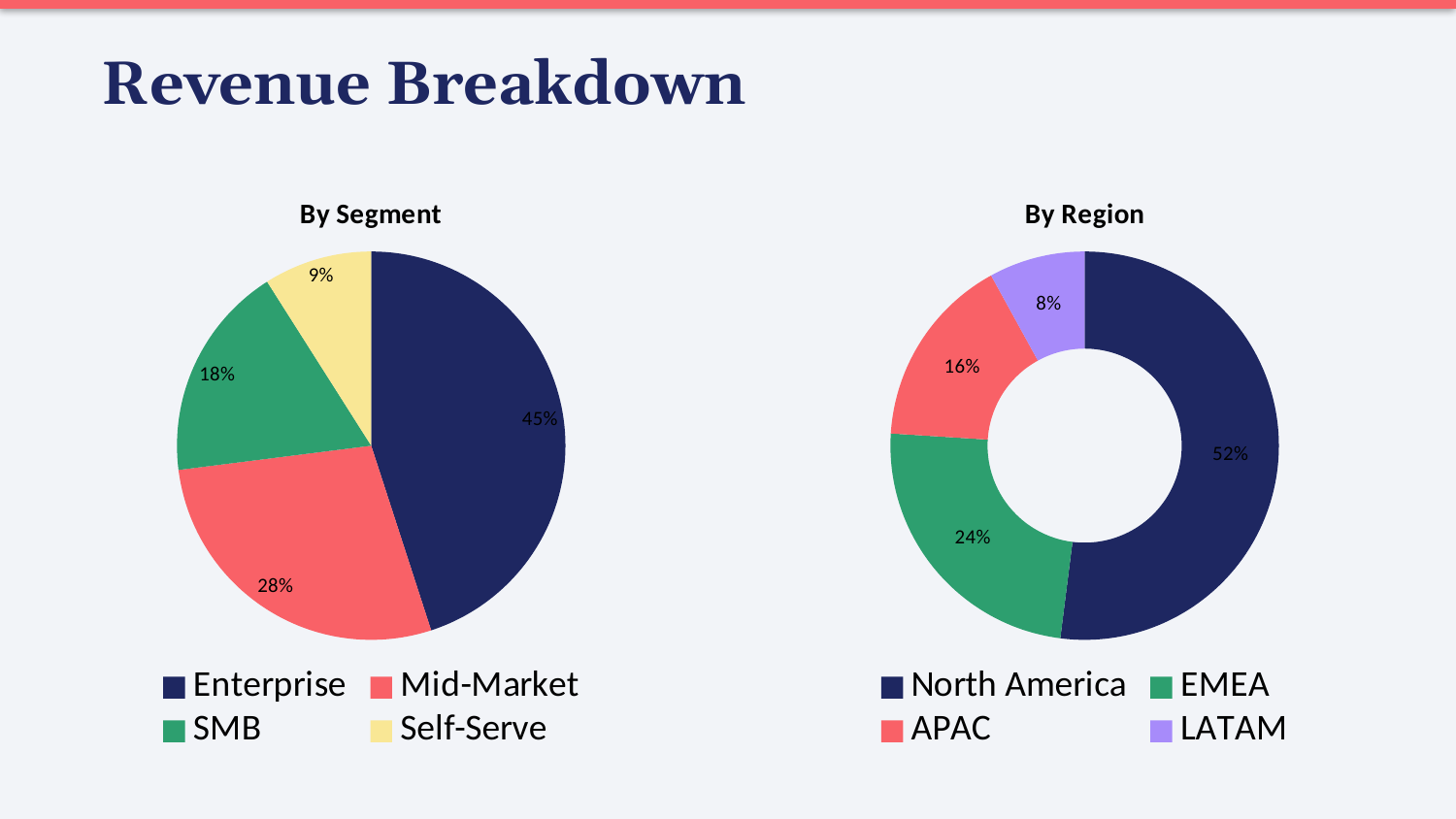

Revenue Breakdown

### Chart: By Segment

| Category | Segment |
|---|---|
| Enterprise | 45.0 |
| Mid-Market | 28.0 |
| SMB | 18.0 |
| Self-Serve | 9.0 |

### Chart: By Region

| Category | Region |
|---|---|
| North America | 52.0 |
| EMEA | 24.0 |
| APAC | 16.0 |
| LATAM | 8.0 |